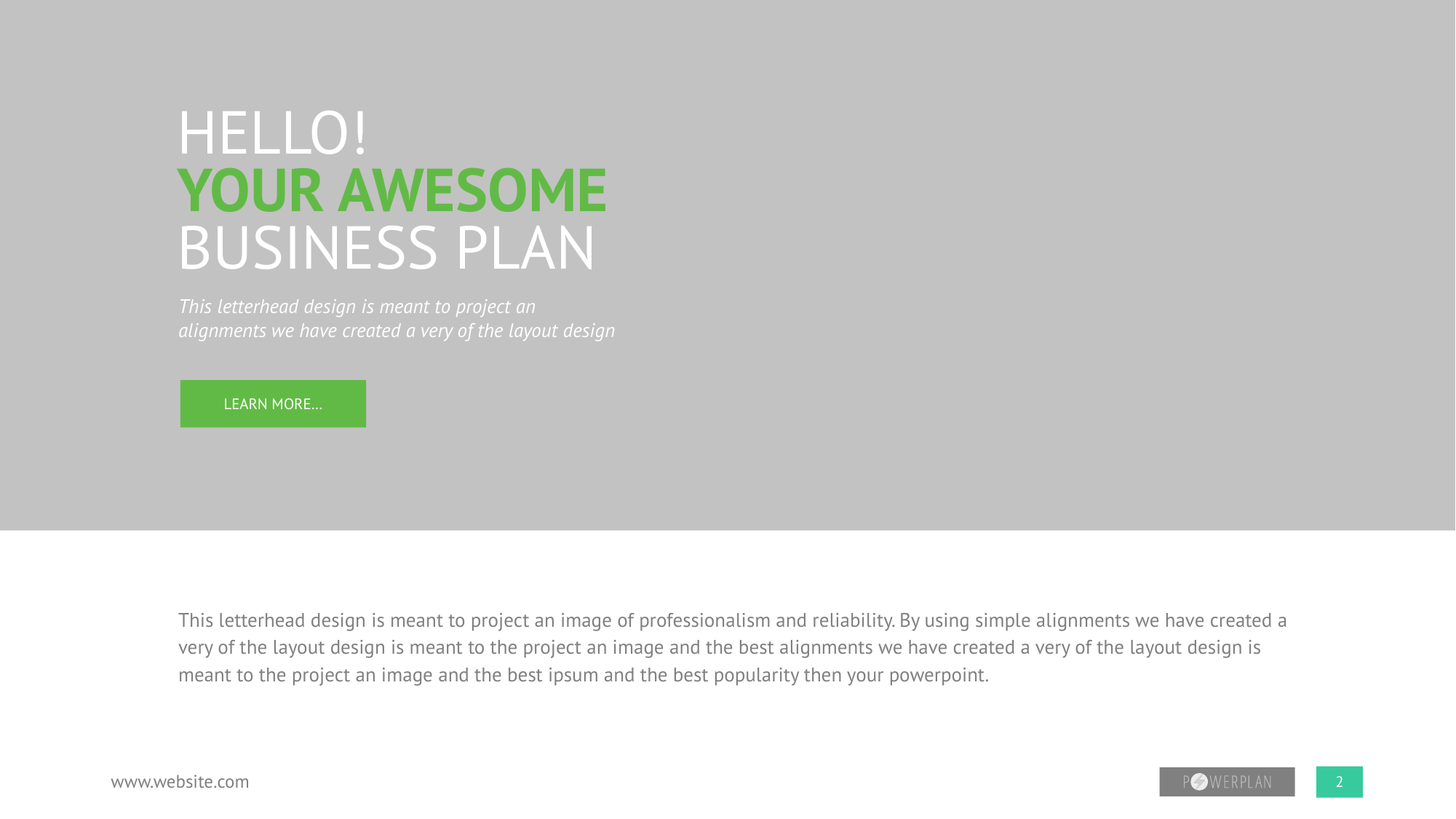

HELLO!
YOUR AWESOME
BUSINESS PLAN
This letterhead design is meant to project an alignments we have created a very of the layout design

LEARN MORE…
This letterhead design is meant to project an image of professionalism and reliability. By using simple alignments we have created a very of the layout design is meant to the project an image and the best alignments we have created a very of the layout design is meant to the project an image and the best ipsum and the best popularity then your powerpoint.
www.website.com
2